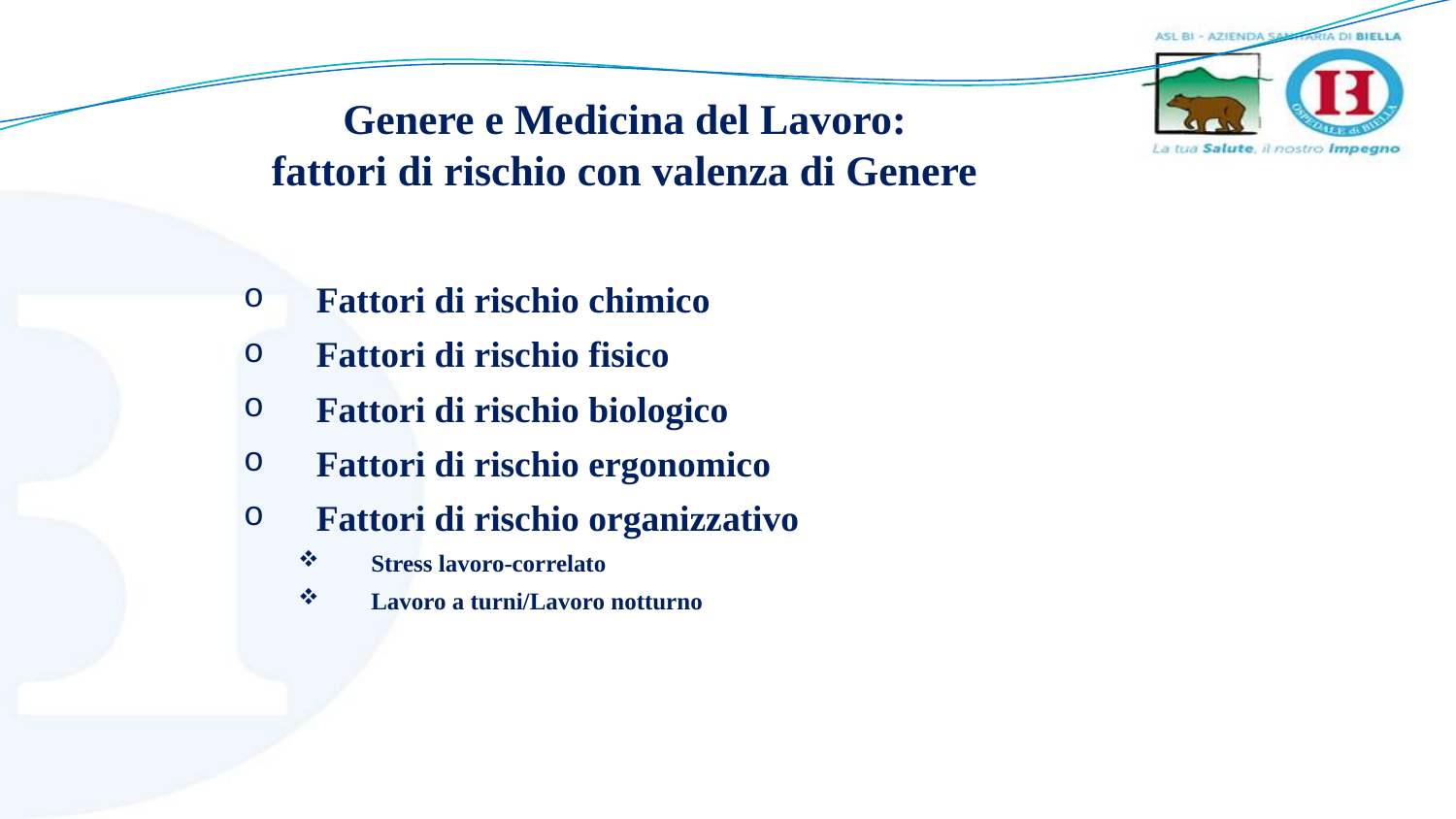

Genere e Medicina del Lavoro:
fattori di rischio con valenza di Genere
Fattori di rischio chimico
Fattori di rischio fisico
Fattori di rischio biologico
Fattori di rischio ergonomico
Fattori di rischio organizzativo
Stress lavoro-correlato
Lavoro a turni/Lavoro notturno